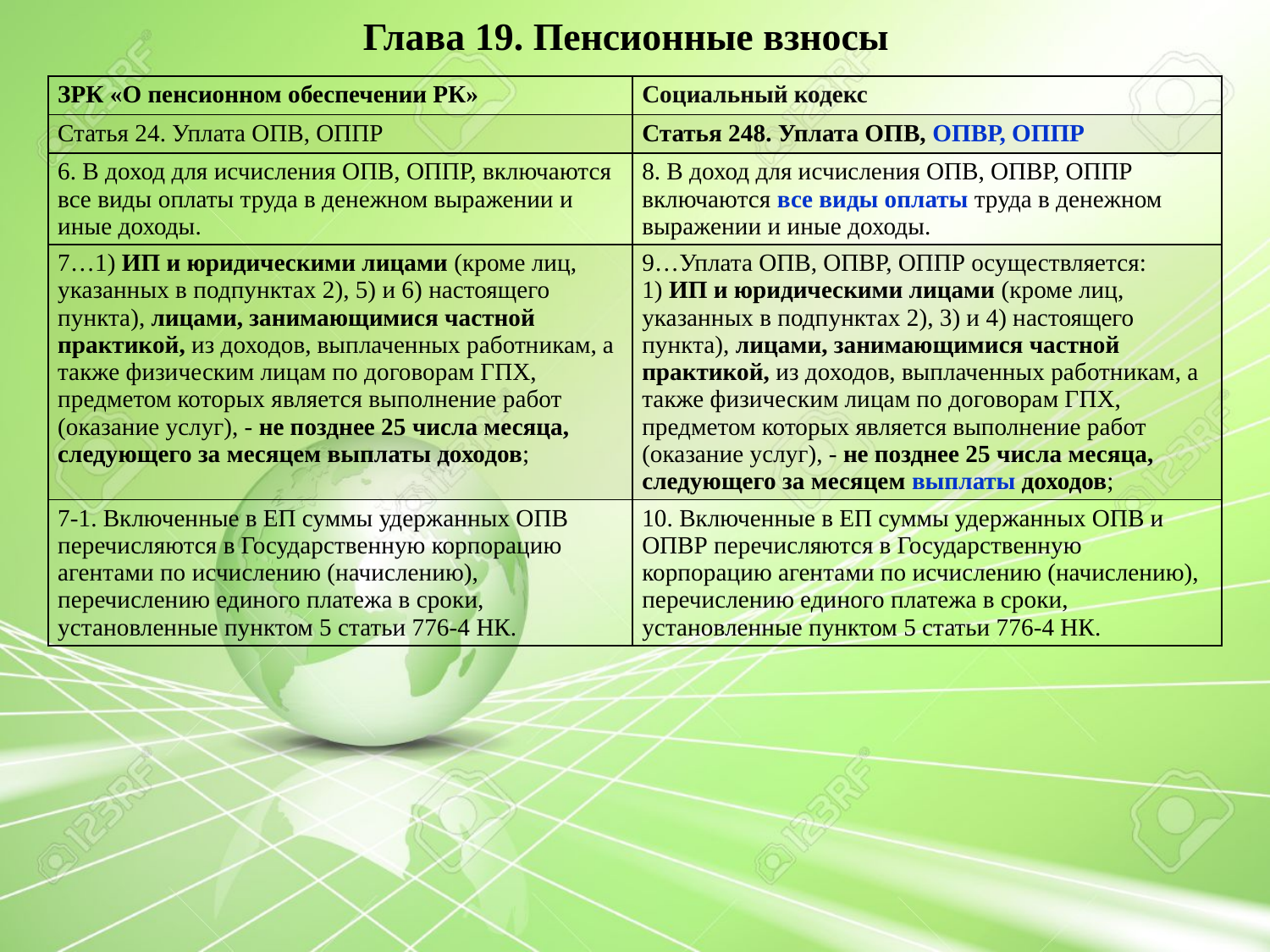

Глава 19. Пенсионные взносы
| ЗРК «О пенсионном обеспечении РК» | Социальный кодекс |
| --- | --- |
| Статья 24. Уплата ОПВ, ОППР | Статья 248. Уплата ОПВ, ОПВР, ОППР |
| 6. В доход для исчисления ОПВ, ОППР, включаются все виды оплаты труда в денежном выражении и иные доходы. | 8. В доход для исчисления ОПВ, ОПВР, ОППР включаются все виды оплаты труда в денежном выражении и иные доходы. |
| 7…1) ИП и юридическими лицами (кроме лиц, указанных в подпунктах 2), 5) и 6) настоящего пункта), лицами, занимающимися частной практикой, из доходов, выплаченных работникам, а также физическим лицам по договорам ГПХ, предметом которых является выполнение работ (оказание услуг), - не позднее 25 числа месяца, следующего за месяцем выплаты доходов; | 9…Уплата ОПВ, ОПВР, ОППР осуществляется: 1) ИП и юридическими лицами (кроме лиц, указанных в подпунктах 2), 3) и 4) настоящего пункта), лицами, занимающимися частной практикой, из доходов, выплаченных работникам, а также физическим лицам по договорам ГПХ, предметом которых является выполнение работ (оказание услуг), - не позднее 25 числа месяца, следующего за месяцем выплаты доходов; |
| 7-1. Включенные в ЕП суммы удержанных ОПВ перечисляются в Государственную корпорацию агентами по исчислению (начислению), перечислению единого платежа в сроки, установленные пунктом 5 статьи 776-4 НК. | 10. Включенные в ЕП суммы удержанных ОПВ и ОПВР перечисляются в Государственную корпорацию агентами по исчислению (начислению), перечислению единого платежа в сроки, установленные пунктом 5 статьи 776-4 НК. |